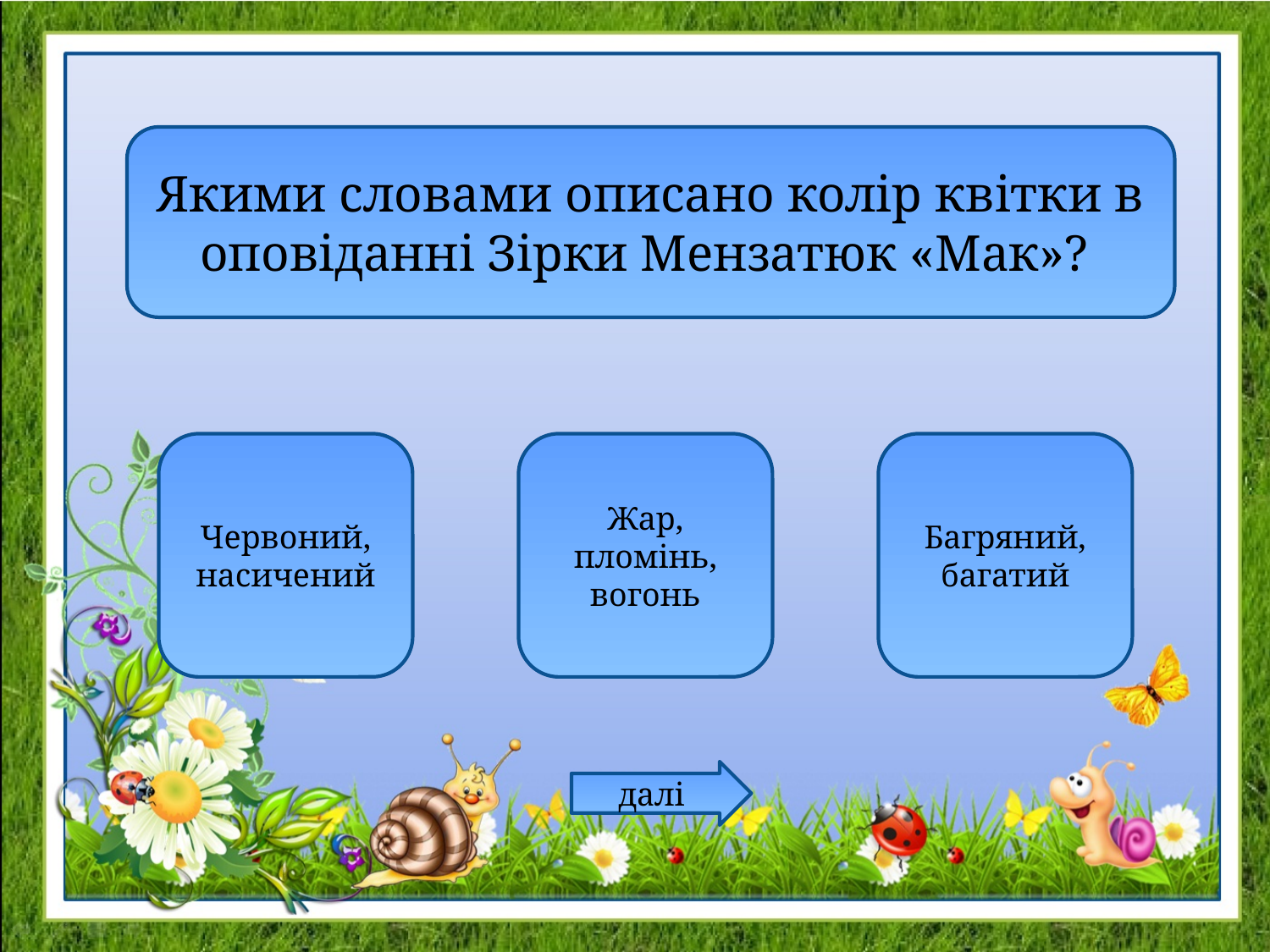

Якими словами описано колір квітки в оповіданні Зірки Мензатюк «Мак»?
Червоний, насичений
Жар, пломінь, вогонь
Багряний, багатий
далі